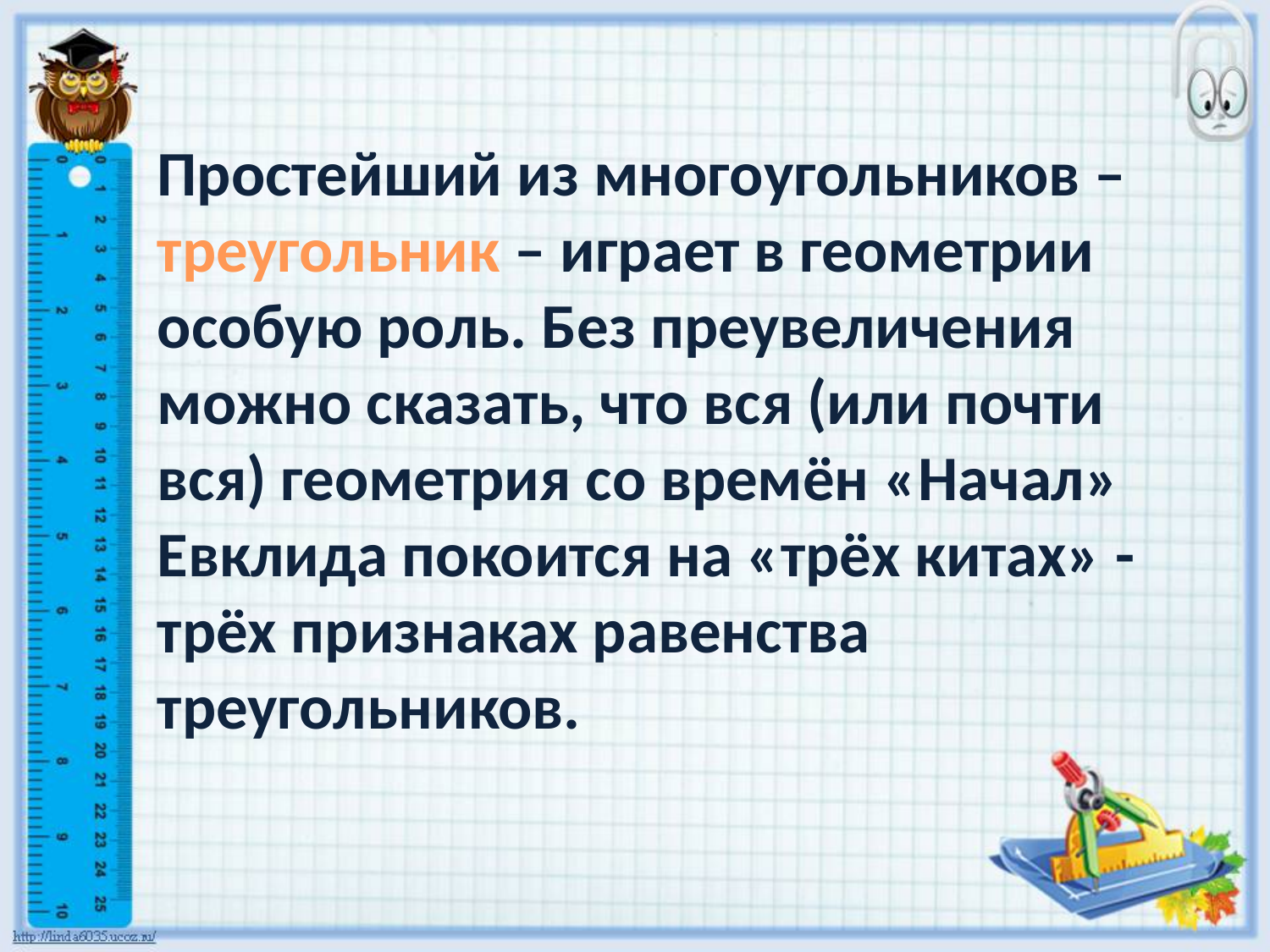

Простейший из многоугольников – треугольник – играет в геометрии особую роль. Без преувеличения можно сказать, что вся (или почти вся) геометрия со времён «Начал» Евклида покоится на «трёх китах» - трёх признаках равенства треугольников.